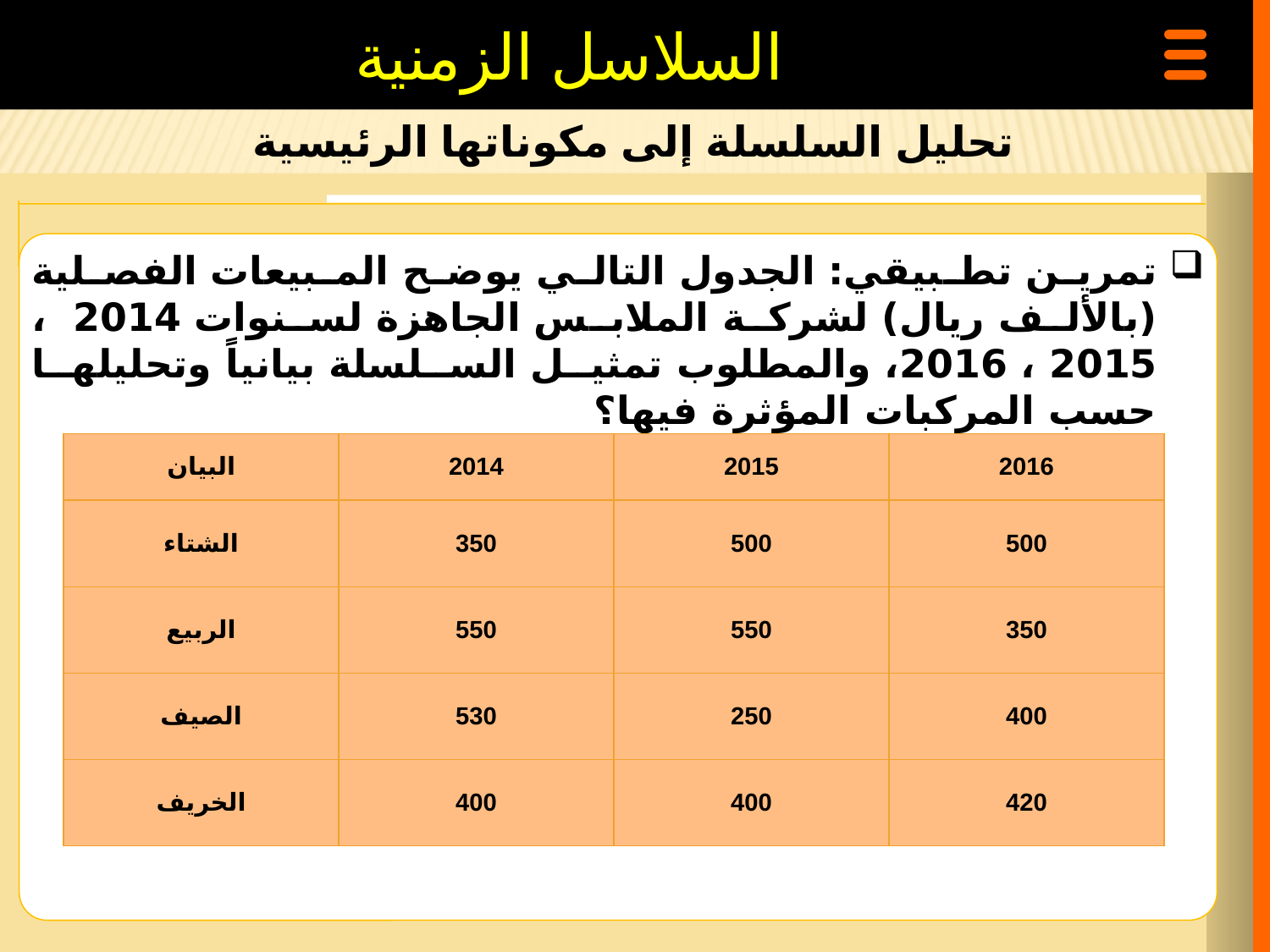

السلاسل الزمنية

تحليل السلسلة إلى مكوناتها الرئيسية

تمرين تطبيقي: الجدول التالي يوضح المبيعات الفصلية (بالألف ريال) لشركة الملابس الجاهزة لسنوات 2014  ، 2015 ، 2016، والمطلوب تمثيل السلسلة بيانياً وتحليلها حسب المركبات المؤثرة فيها؟

| البيان | 2014 | 2015 | 2016 |
| --- | --- | --- | --- |
| الشتاء | 350 | 500 | 500 |
| الربيع | 550 | 550 | 350 |
| الصيف | 530 | 250 | 400 |
| الخريف | 400 | 400 | 420 |